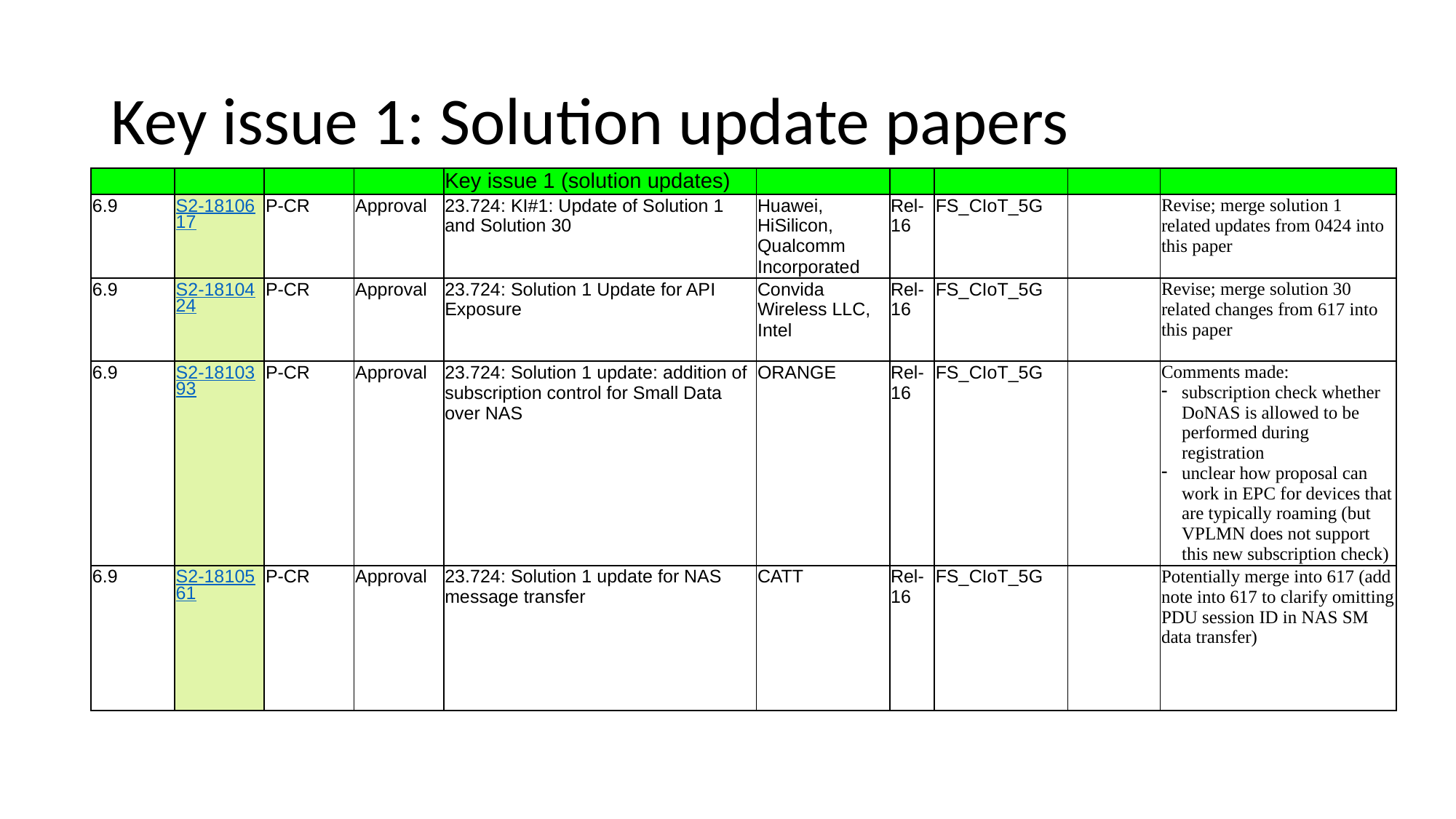

# Key issue 1: Solution update papers
| - Comm | - | - | - | Key issue 1 (solution updates) | - | - | - | - | - |
| --- | --- | --- | --- | --- | --- | --- | --- | --- | --- |
| 6.9 | S2-1810617 | P-CR | Approval | 23.724: KI#1: Update of Solution 1 and Solution 30 | Huawei, HiSilicon, Qualcomm Incorporated | Rel-16 | FS\_CIoT\_5G |  | Revise; merge solution 1 related updates from 0424 into this paper |
| 6.9 | S2-1810424 | P-CR | Approval | 23.724: Solution 1 Update for API Exposure | Convida Wireless LLC, Intel | Rel-16 | FS\_CIoT\_5G |  | Revise; merge solution 30 related changes from 617 into this paper |
| 6.9 | S2-1810393 | P-CR | Approval | 23.724: Solution 1 update: addition of subscription control for Small Data over NAS | ORANGE | Rel-16 | FS\_CIoT\_5G |  | Comments made: subscription check whether DoNAS is allowed to be performed during registration unclear how proposal can work in EPC for devices that are typically roaming (but VPLMN does not support this new subscription check) |
| 6.9 | S2-1810561 | P-CR | Approval | 23.724: Solution 1 update for NAS message transfer | CATT | Rel-16 | FS\_CIoT\_5G |  | Potentially merge into 617 (add note into 617 to clarify omitting PDU session ID in NAS SM data transfer) |